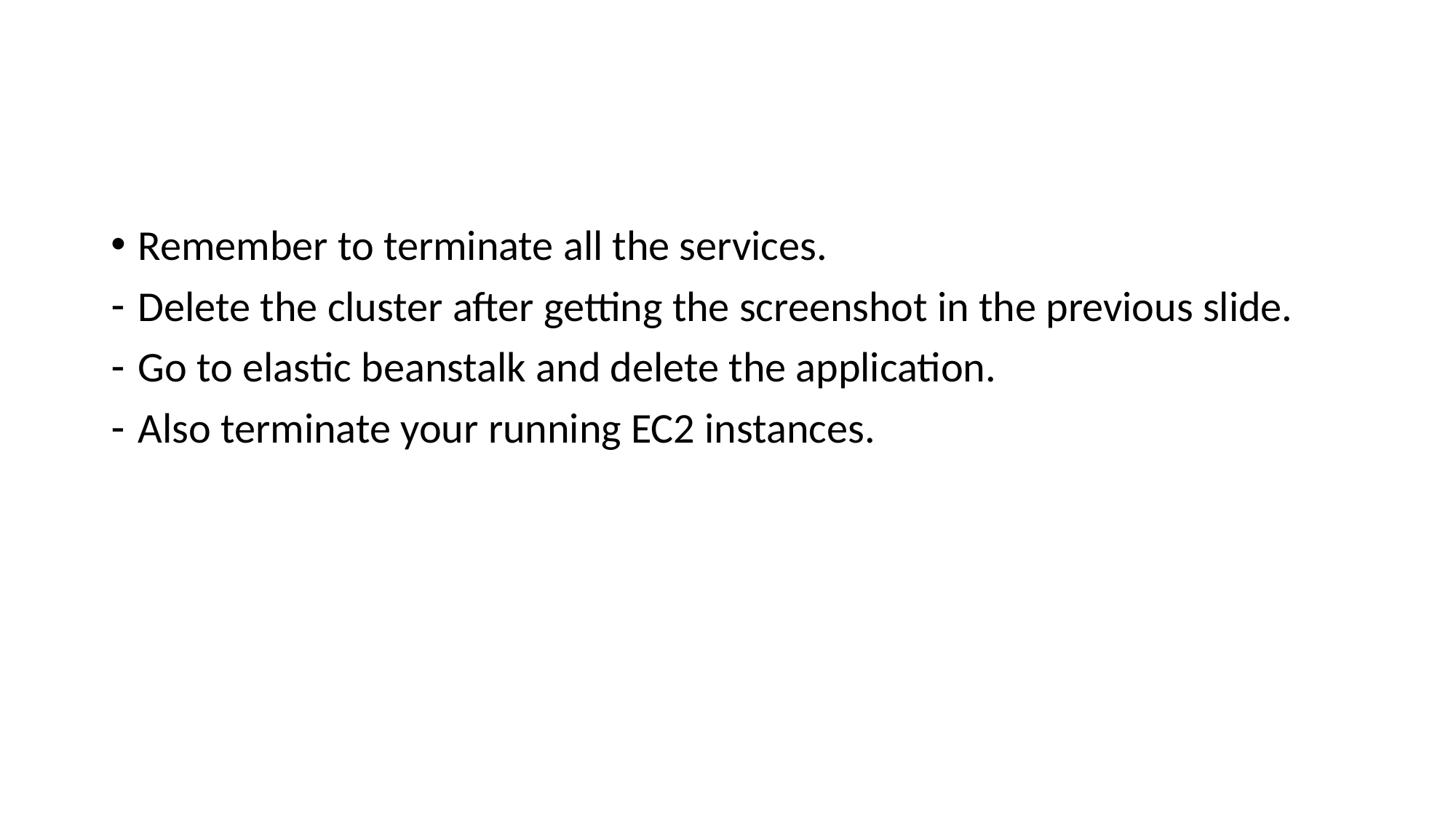

#
Remember to terminate all the services.
Delete the cluster after getting the screenshot in the previous slide.
Go to elastic beanstalk and delete the application.
Also terminate your running EC2 instances.